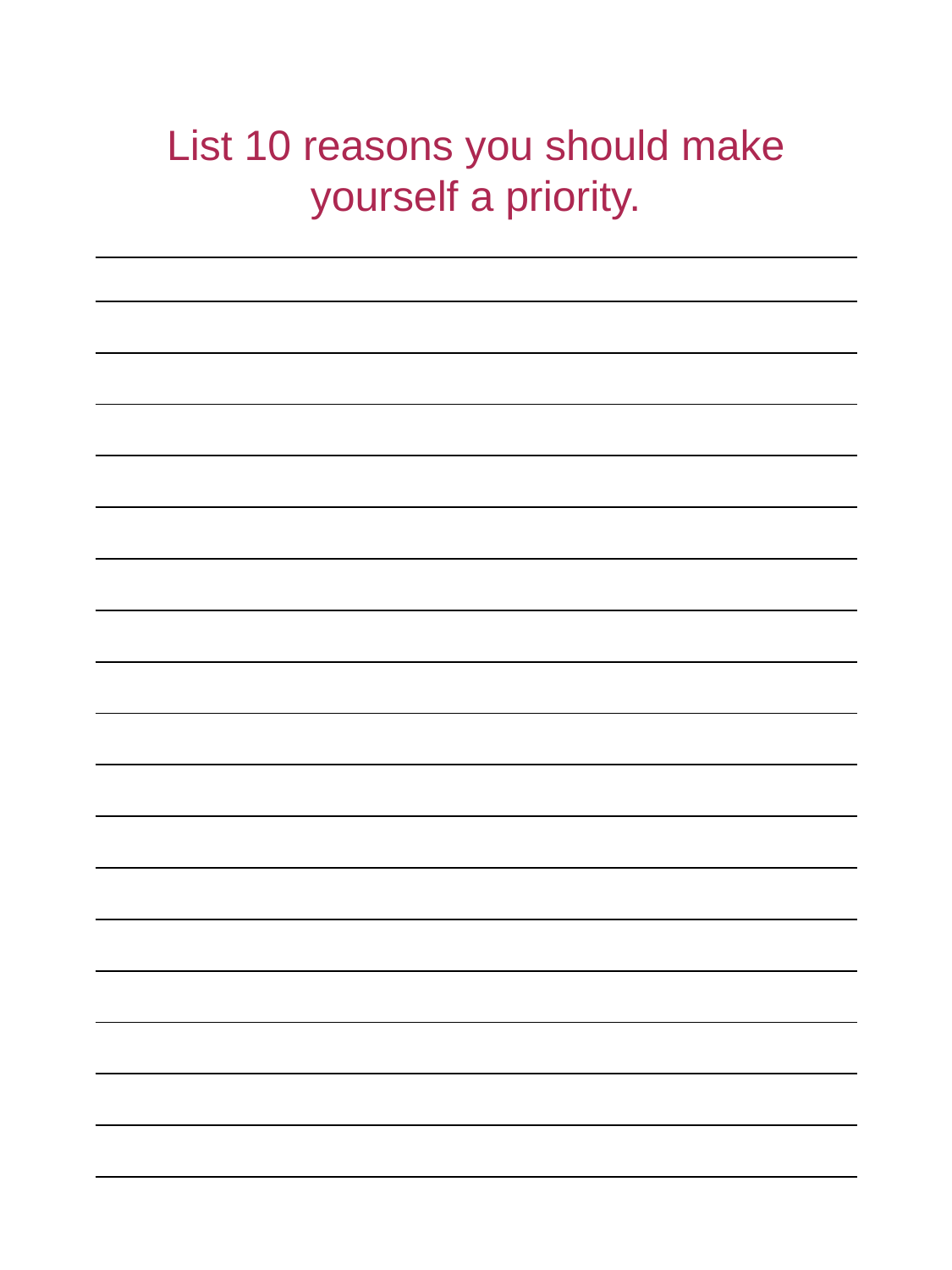

List 10 reasons you should make yourself a priority.
|  |
| --- |
|  |
|  |
|  |
|  |
|  |
|  |
|  |
|  |
|  |
|  |
|  |
|  |
|  |
|  |
|  |
|  |
|  |